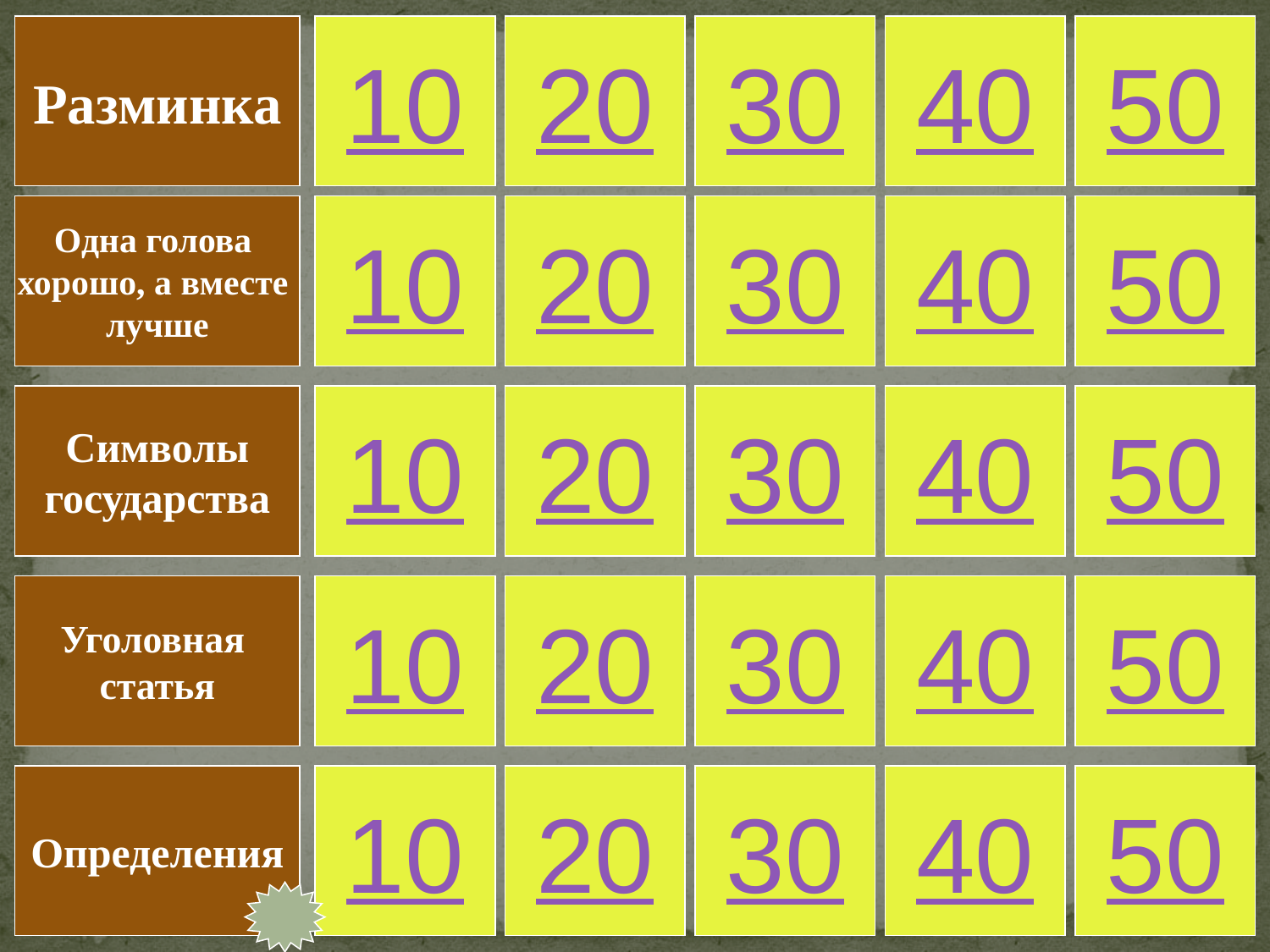

Разминка
10
20
30
40
50
Одна голова
хорошо, а вместе
лучше
10
20
30
40
50
 Символы
государства
10
20
30
40
50
Уголовная
статья
10
20
30
40
50
Определения
10
20
30
40
50